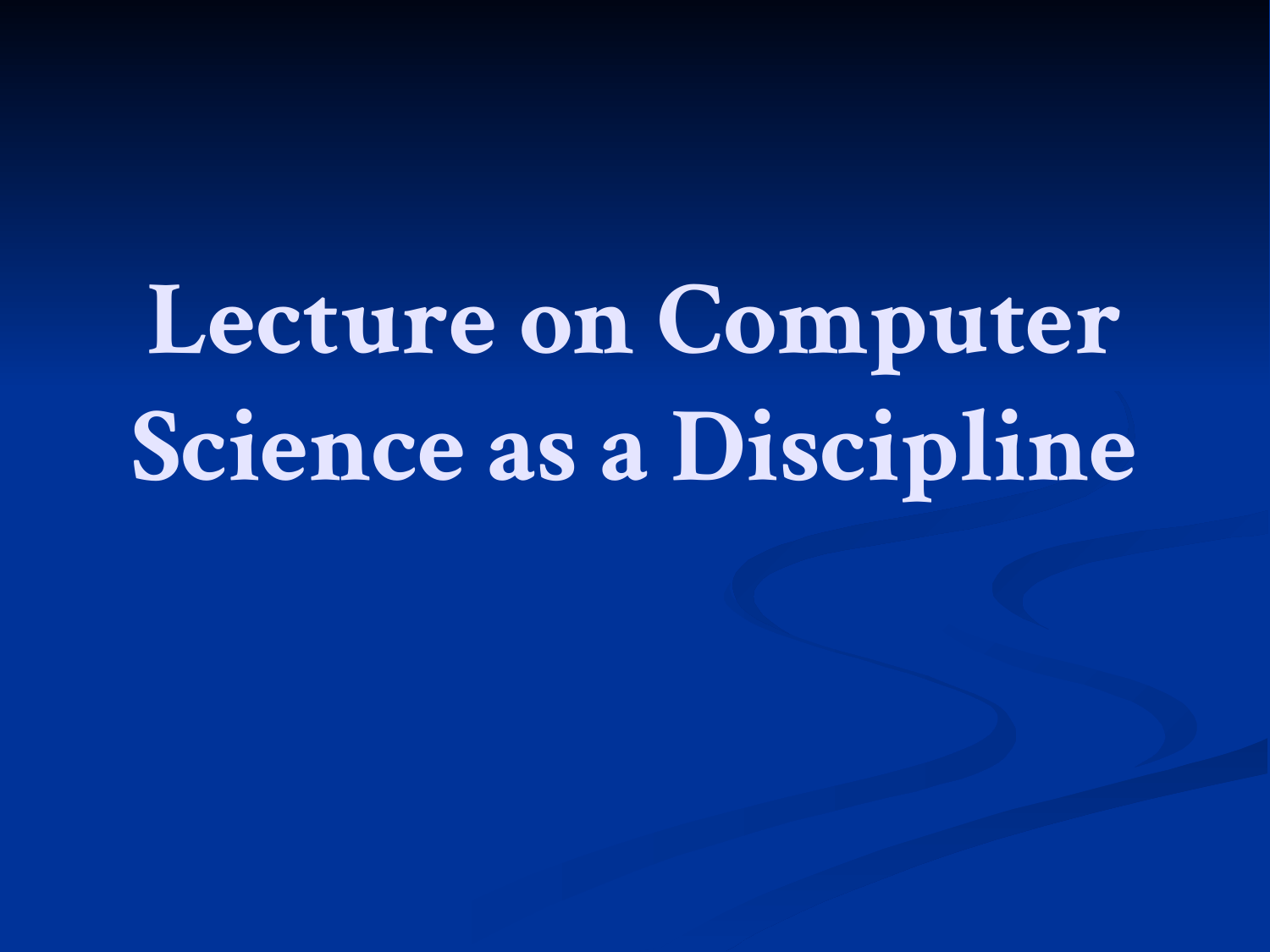

# Lecture on Computer Science as a Discipline